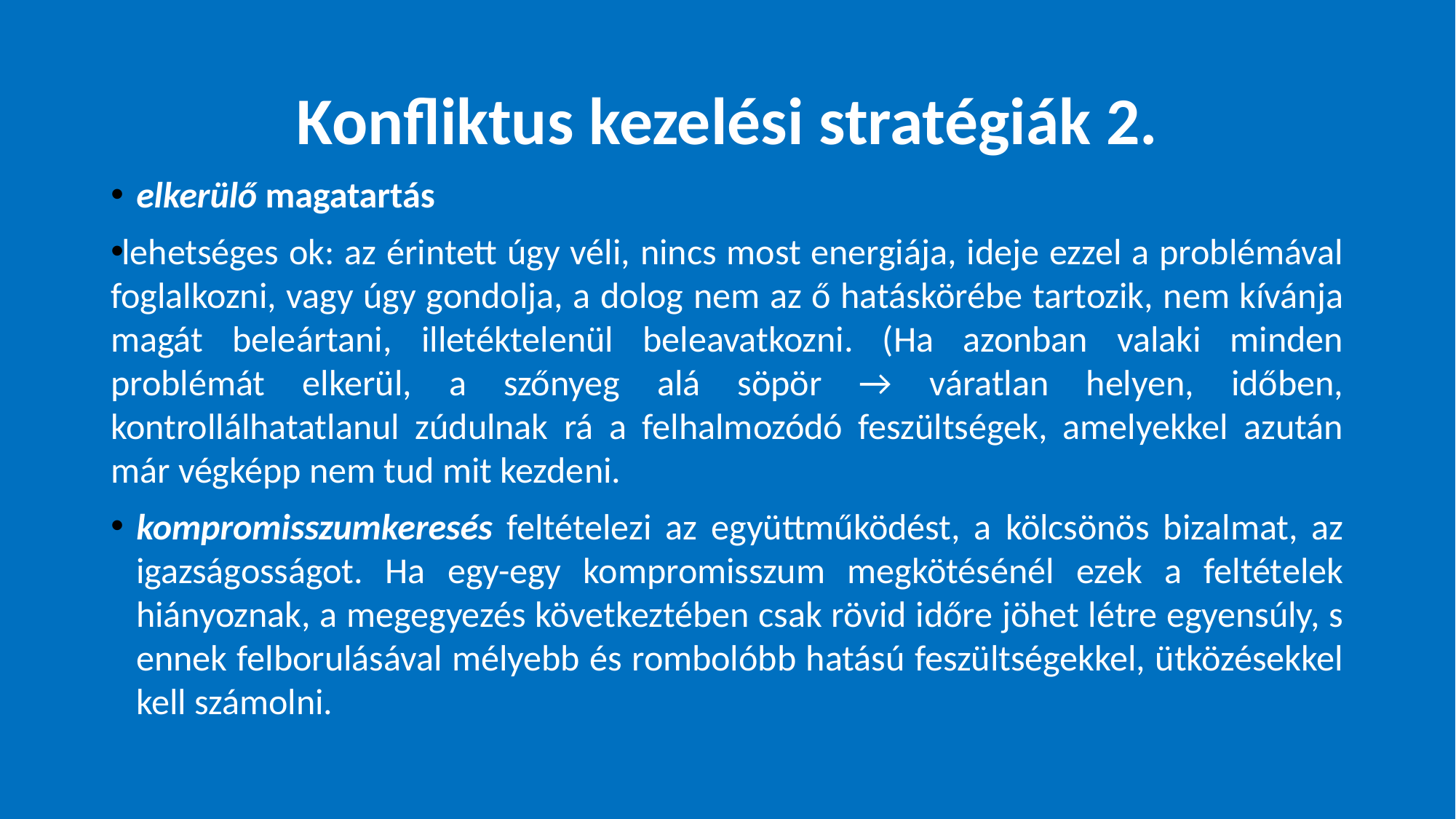

# Konfliktus kezelési stratégiák 2.
elkerülő magatartás
lehetséges ok: az érintett úgy véli, nincs most energiája, ideje ezzel a problémával foglalkozni, vagy úgy gondolja, a dolog nem az ő hatáskörébe tartozik, nem kívánja magát beleártani, illetéktelenül beleavatkozni. (Ha azonban valaki minden problémát elkerül, a szőnyeg alá söpör → váratlan helyen, időben, kontrollálhatatlanul zúdulnak rá a felhalmozódó feszültségek, amelyekkel azután már végképp nem tud mit kezdeni.
kompromisszumkeresés feltételezi az együttműködést, a kölcsönös bizalmat, az igazságosságot. Ha egy-egy kompromisszum megkötésénél ezek a feltételek hiányoznak, a megegyezés következtében csak rövid időre jöhet létre egyensúly, s ennek felborulásával mélyebb és rombolóbb hatású feszültségekkel, ütközésekkel kell számolni.